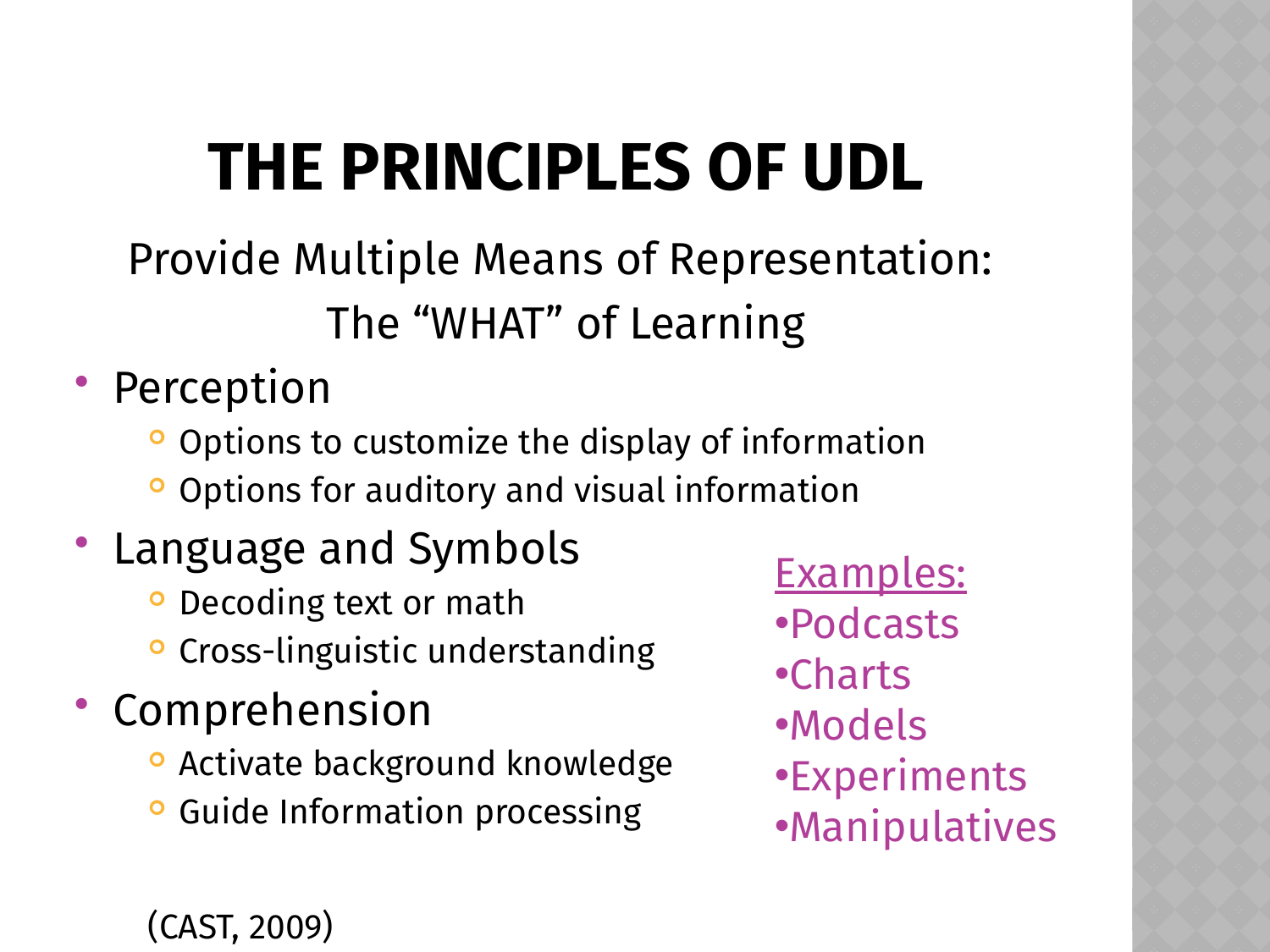

# The Principles of UDL
Provide Multiple Means of Representation:
The “WHAT” of Learning
Perception
Options to customize the display of information
Options for auditory and visual information
Language and Symbols
Decoding text or math
Cross-linguistic understanding
Comprehension
Activate background knowledge
Guide Information processing

(CAST, 2009)

Examples:
Podcasts
Charts
Models
Experiments
Manipulatives